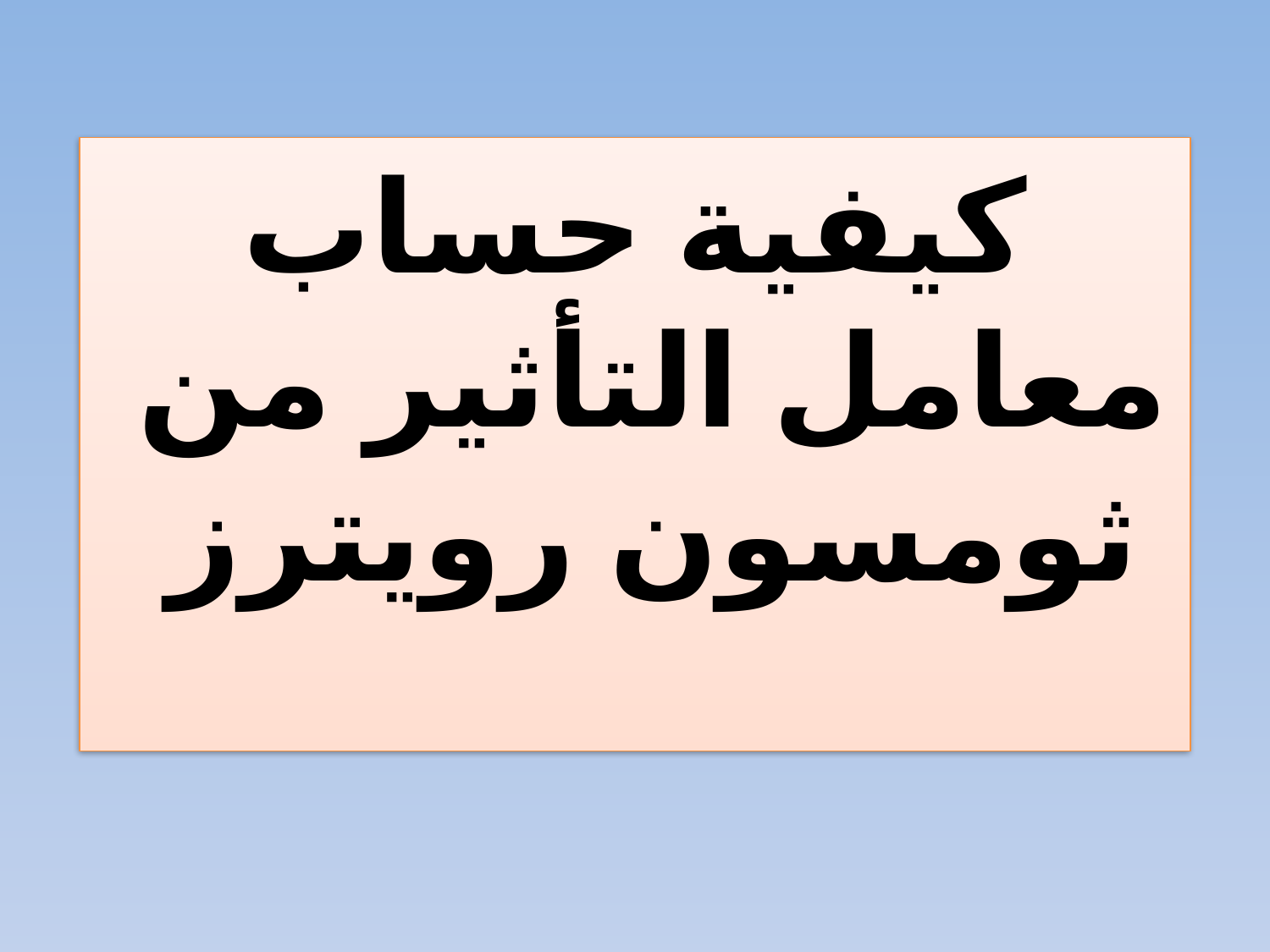

كيفية حساب معامل التأثير من ثومسون رويترز